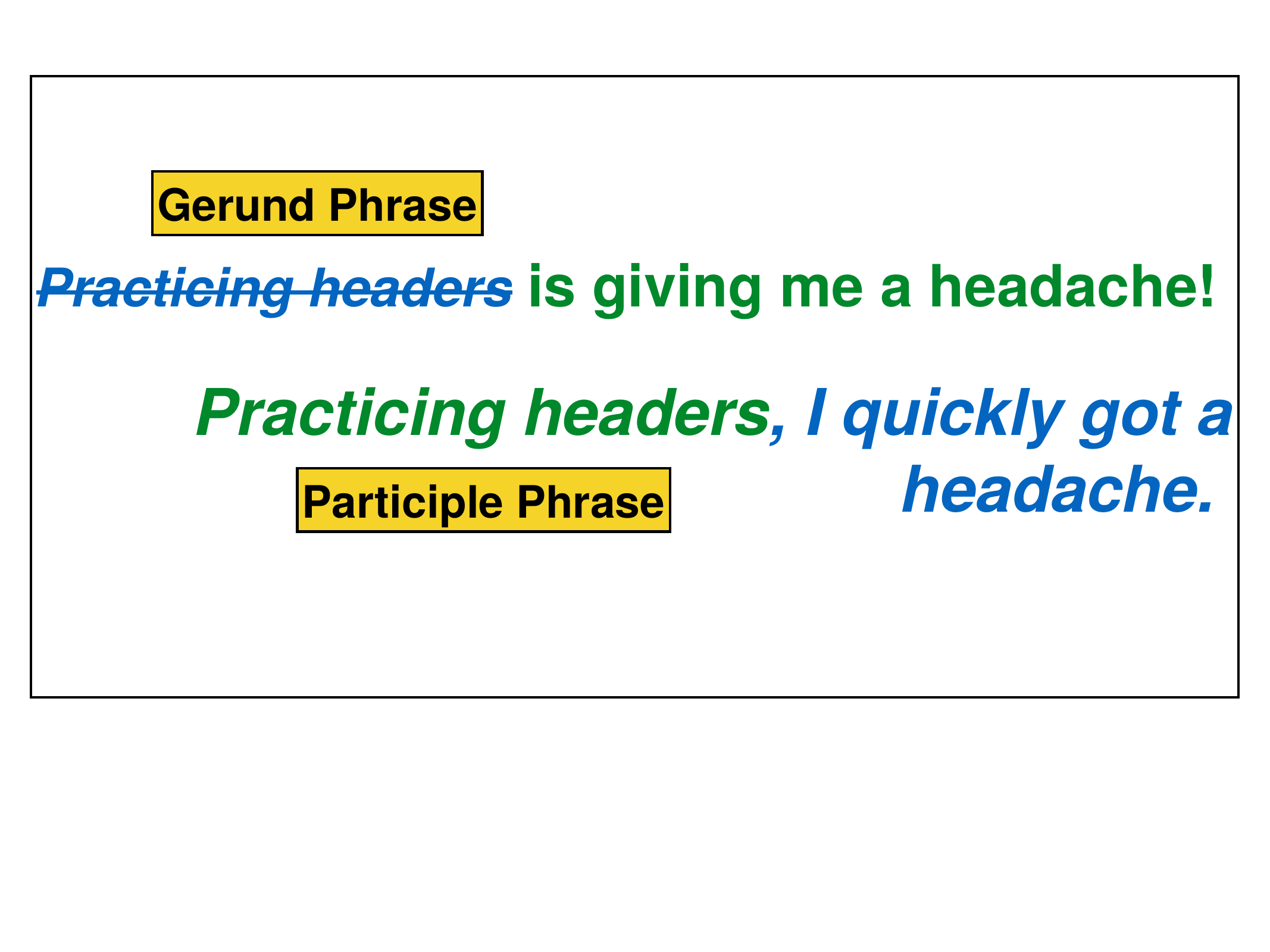

Practicing headers is giving me a headache!
Practicing headers, I quickly got a headache.
Gerund Phrase
Participle Phrase